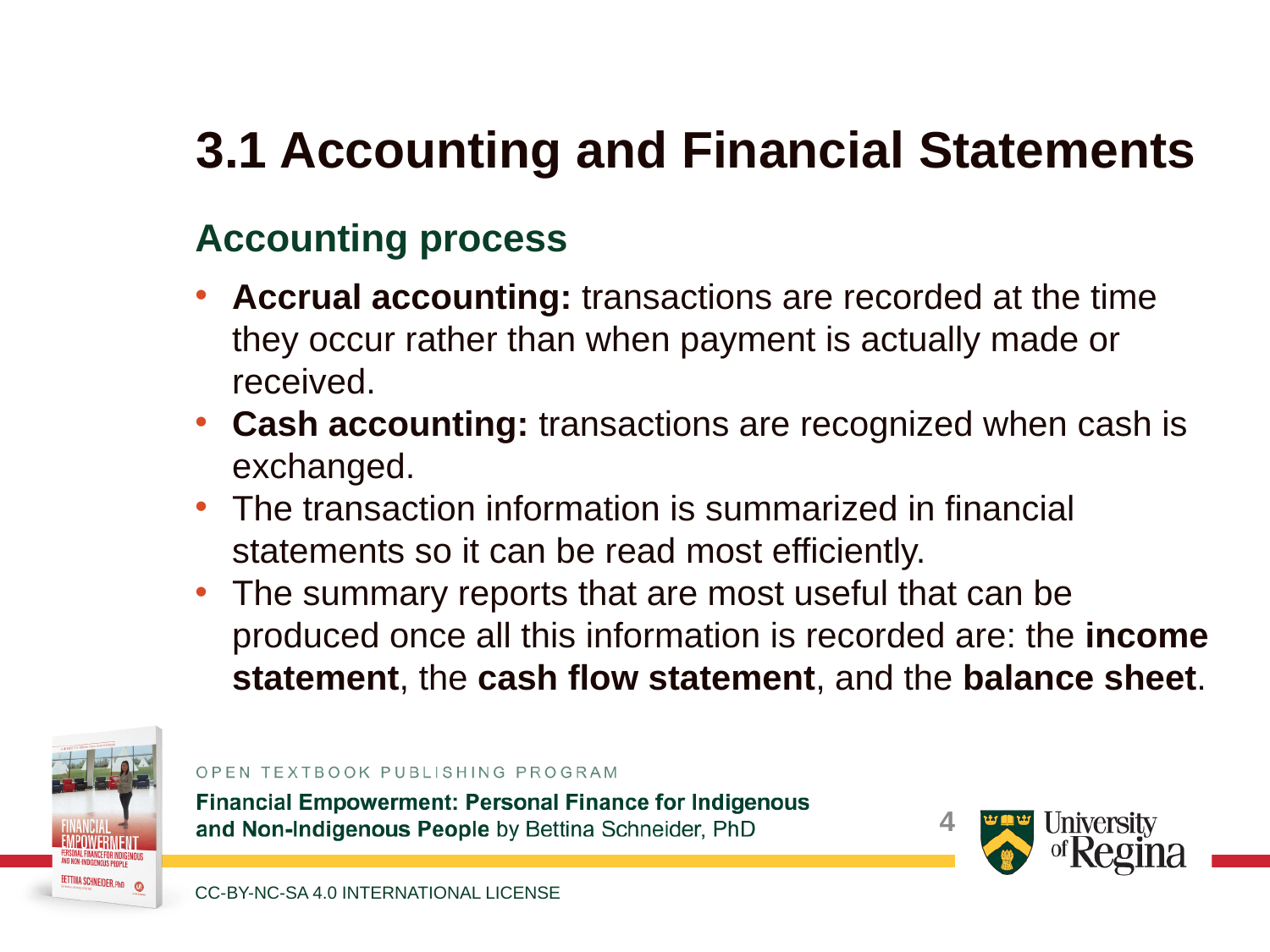

# 3.1 Accounting and Financial Statements
Accounting process
Accrual accounting: transactions are recorded at the time they occur rather than when payment is actually made or received.
Cash accounting: transactions are recognized when cash is exchanged.
The transaction information is summarized in financial statements so it can be read most efficiently.
The summary reports that are most useful that can be produced once all this information is recorded are: the income statement, the cash flow statement, and the balance sheet.

CC-BY-NC-SA 4.0 INTERNATIONAL LICENSE